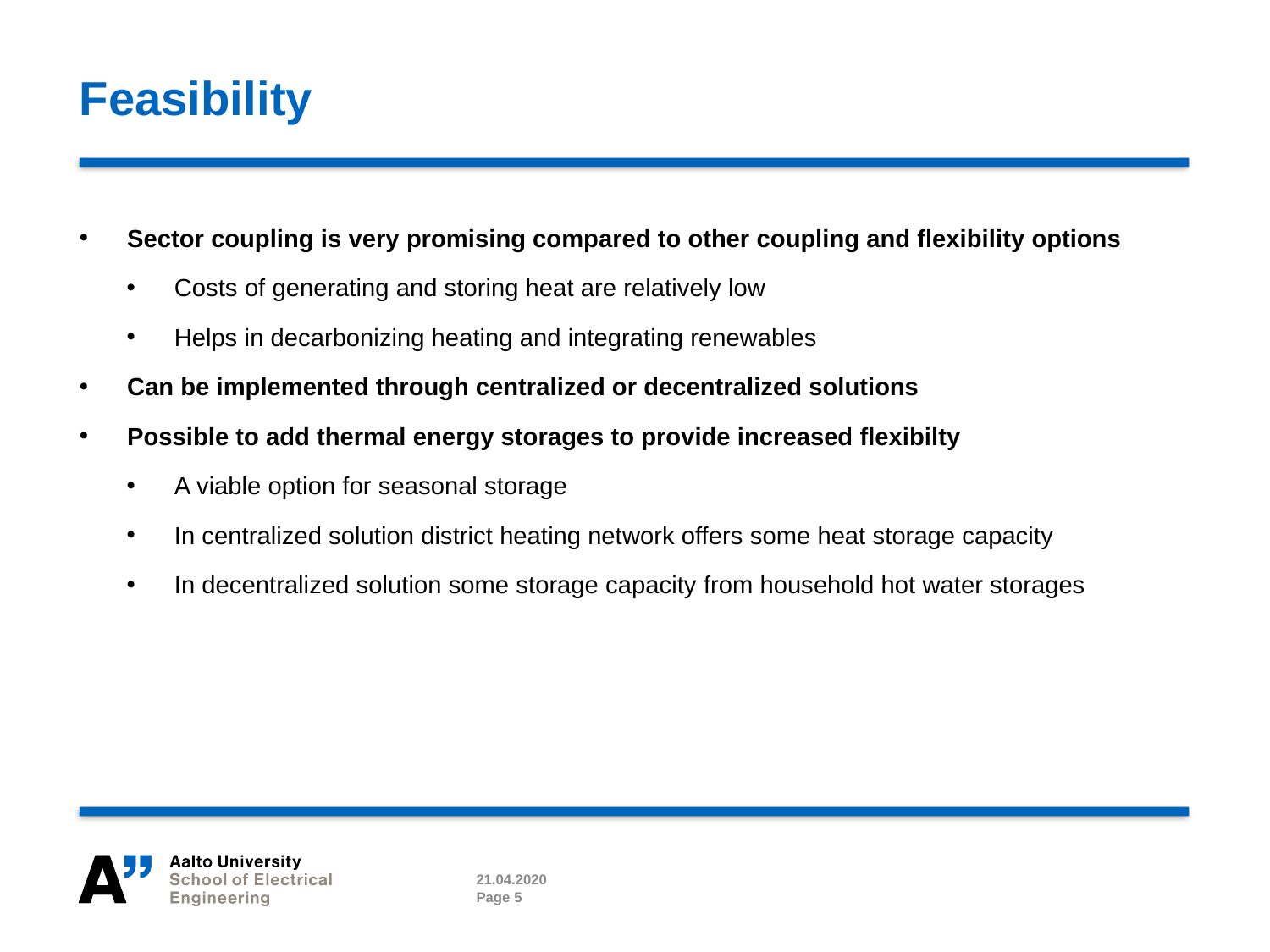

# Feasibility
Sector coupling is very promising compared to other coupling and flexibility options
Costs of generating and storing heat are relatively low
Helps in decarbonizing heating and integrating renewables
Can be implemented through centralized or decentralized solutions
Possible to add thermal energy storages to provide increased flexibilty
A viable option for seasonal storage
In centralized solution district heating network offers some heat storage capacity
In decentralized solution some storage capacity from household hot water storages

21.04.2020
Page 5